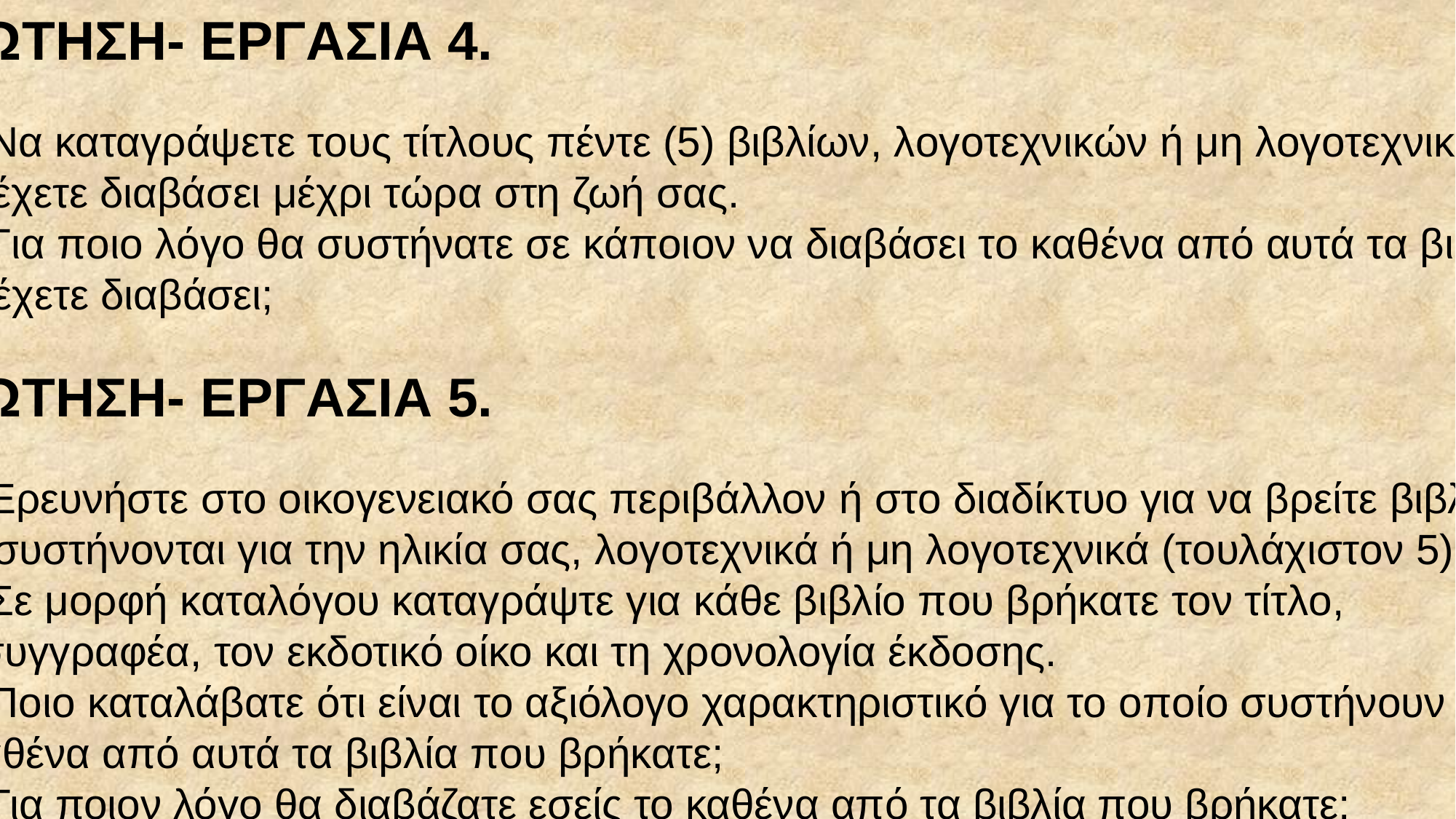

ΕΡΩΤΗΣΗ- ΕΡΓΑΣΙΑ 4.

4.1. Να καταγράψετε τους τίτλους πέντε (5) βιβλίων, λογοτεχνικών ή μη λογοτεχνικών
που έχετε διαβάσει μέχρι τώρα στη ζωή σας.
4.2. Για ποιο λόγο θα συστήνατε σε κάποιον να διαβάσει το καθένα από αυτά τα βιβλία
που έχετε διαβάσει;

ΕΡΩΤΗΣΗ- ΕΡΓΑΣΙΑ 5.

5.1. Ερευνήστε στο οικογενειακό σας περιβάλλον ή στο διαδίκτυο για να βρείτε βιβλία
που συστήνονται για την ηλικία σας, λογοτεχνικά ή μη λογοτεχνικά (τουλάχιστον 5).
5.2. Σε μορφή καταλόγου καταγράψτε για κάθε βιβλίο που βρήκατε τον τίτλο,
τον συγγραφέα, τον εκδοτικό οίκο και τη χρονολογία έκδοσης.
5.3. Ποιο καταλάβατε ότι είναι το αξιόλογο χαρακτηριστικό για το οποίο συστήνουν
το καθένα από αυτά τα βιβλία που βρήκατε;
5.4. Για ποιον λόγο θα διαβάζατε εσείς το καθένα από τα βιβλία που βρήκατε;